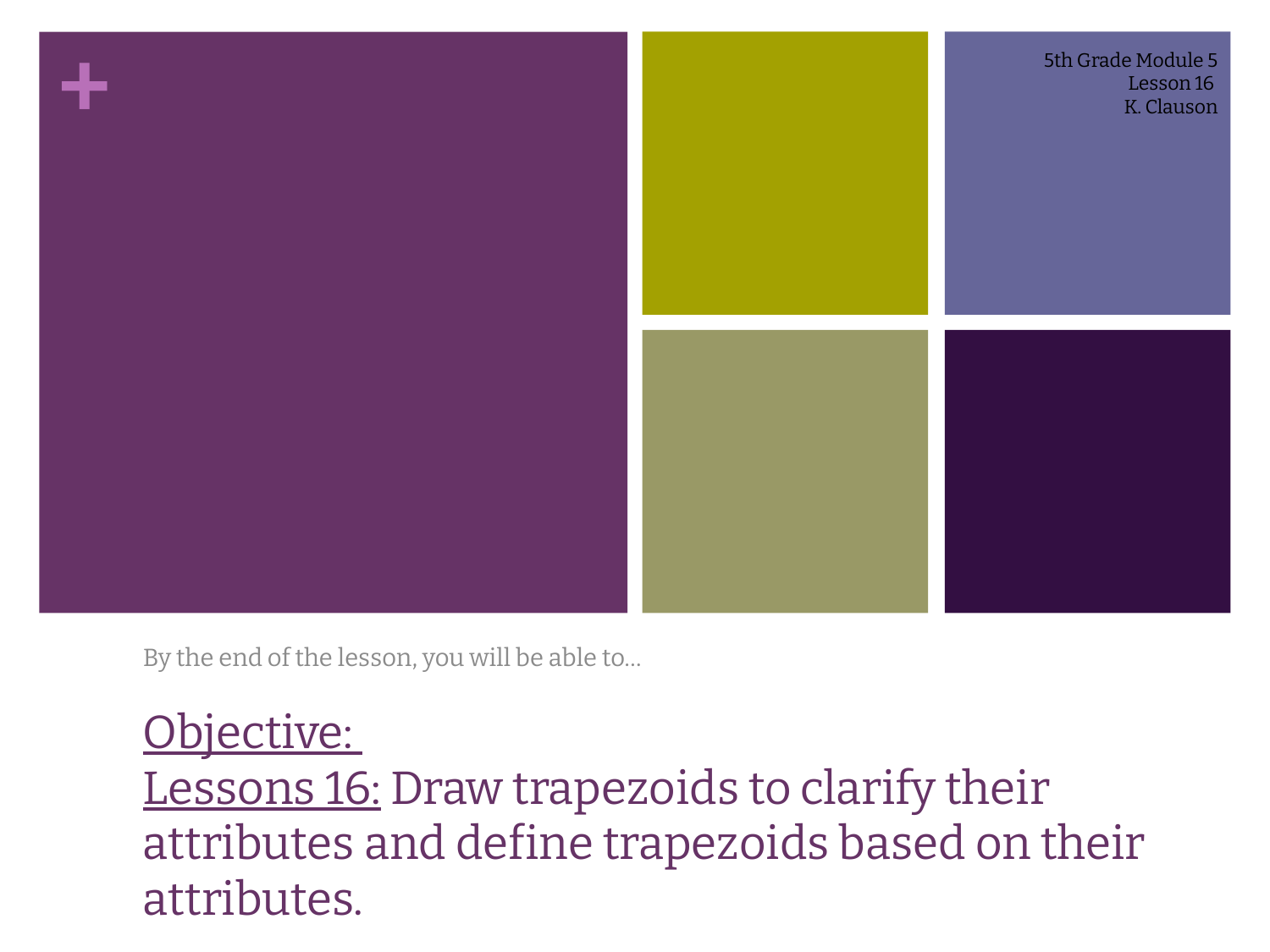

5th Grade Module 5
Lesson 16
K. Clauson
By the end of the lesson, you will be able to…
# Objective: Lessons 16: Draw trapezoids to clarify their attributes and define trapezoids based on their attributes.